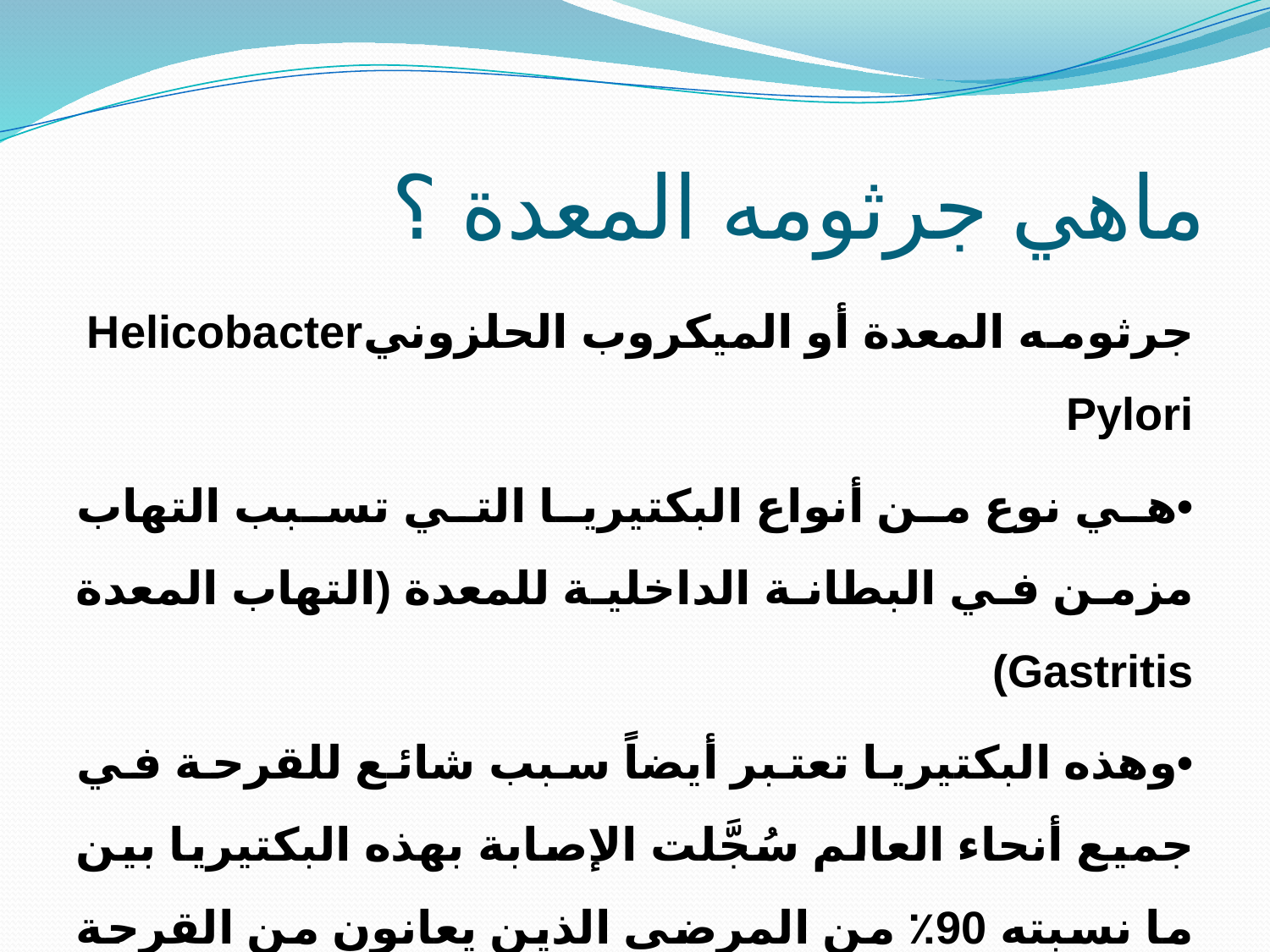

# ماهي جرثومه المعدة ؟
جرثومه المعدة أو الميكروب الحلزونيHelicobacter Pylori
•هي نوع من أنواع البكتيريا التي تسبب التهاب مزمن في البطانة الداخلية للمعدة (التهاب المعدة Gastritis)
•وهذه البكتيريا تعتبر أيضاً سبب شائع للقرحة في جميع أنحاء العالم سُجَّلت الإصابة بهذه البكتيريا بين ما نسبته 90٪ من المرضى الذين يعانون من القرحة ((Ulcers.